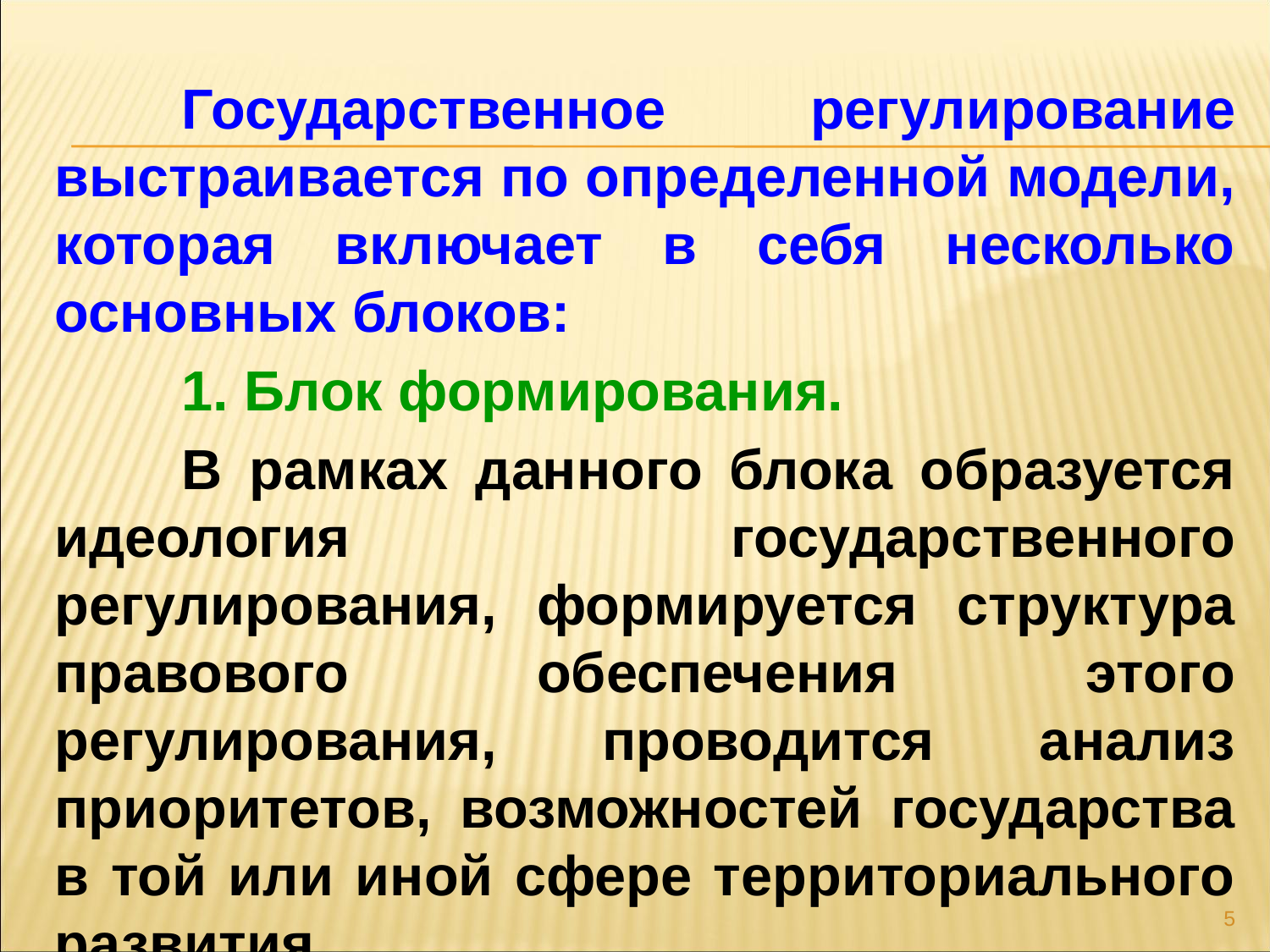

Государственное регулирование выстраивается по определенной модели, которая включает в себя несколько основных блоков:
	1. Блок формирования.
	В рамках данного блока образуется идеология государственного регулирования, формируется структура правового обеспечения этого регулирования, проводится анализ приоритетов, возможностей государства в той или иной сфере территориального развития.

5